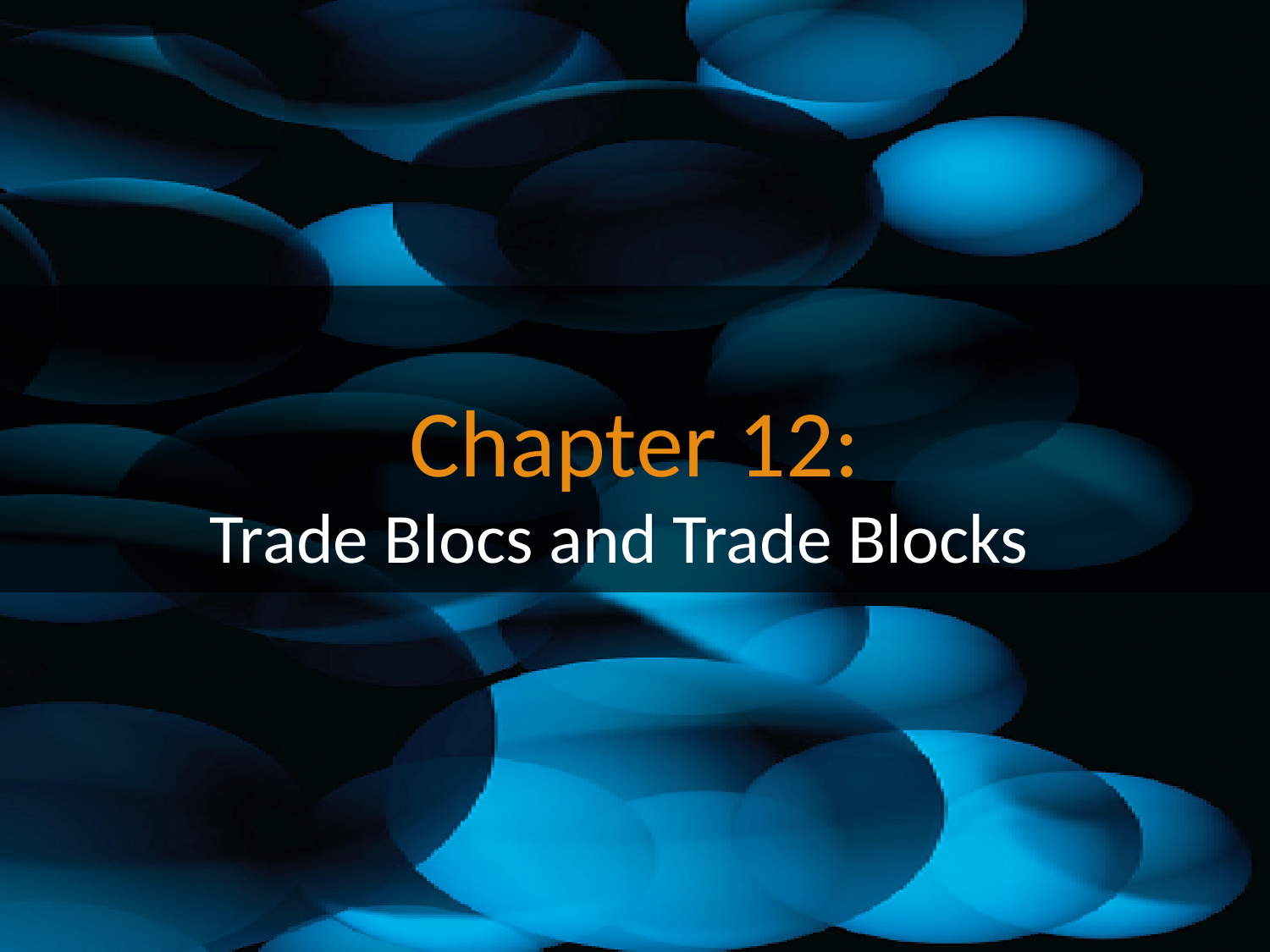

# Chapter 12:
Trade Blocs and Trade Blocks